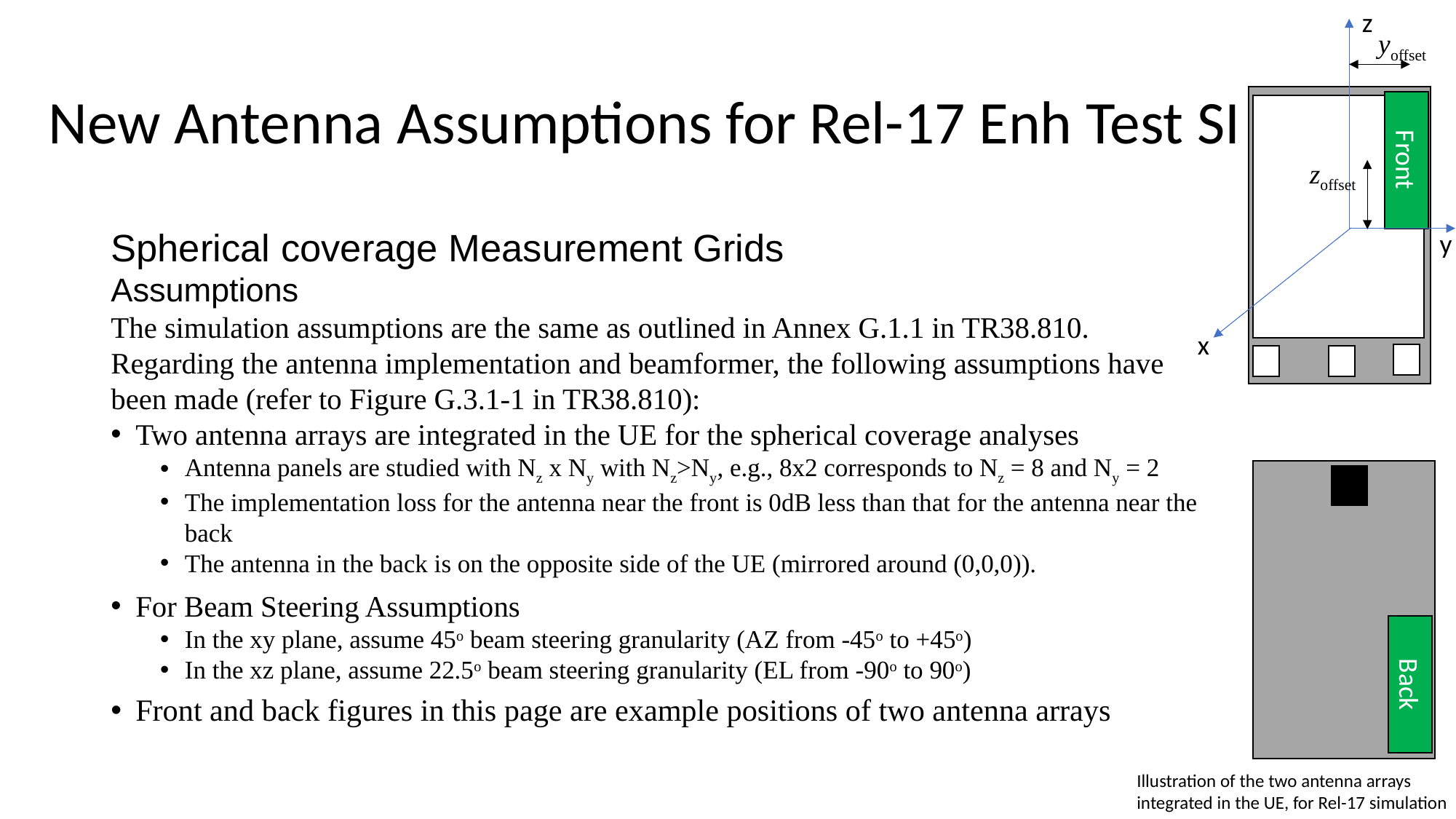

z
yoffset
# New Antenna Assumptions for Rel-17 Enh Test SI

Front

zoffset
Spherical coverage Measurement Grids
Assumptions
The simulation assumptions are the same as outlined in Annex G.1.1 in TR38.810.
Regarding the antenna implementation and beamformer, the following assumptions have been made (refer to Figure G.3.1-1 in TR38.810):
Two antenna arrays are integrated in the UE for the spherical coverage analyses
Antenna panels are studied with Nz x Ny with Nz>Ny, e.g., 8x2 corresponds to Nz = 8 and Ny = 2
The implementation loss for the antenna near the front is 0dB less than that for the antenna near the back
The antenna in the back is on the opposite side of the UE (mirrored around (0,0,0)).

For Beam Steering Assumptions
In the xy plane, assume 45o beam steering granularity (AZ from -45o to +45o)
In the xz plane, assume 22.5o beam steering granularity (EL from -90o to 90o)
Front and back figures in this page are example positions of two antenna arrays
y
x

Back

Illustration of the two antenna arrays integrated in the UE, for Rel-17 simulation